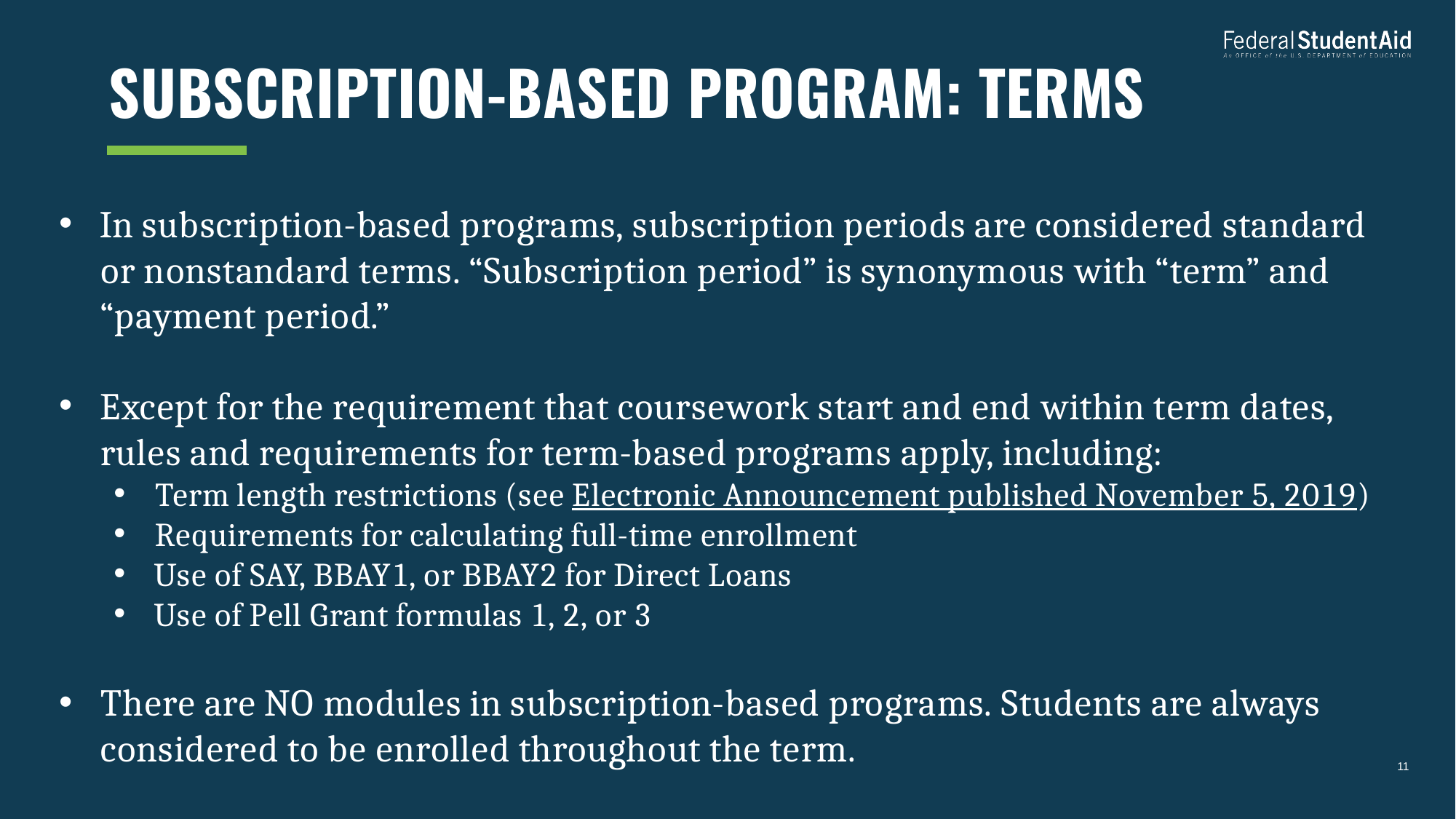

# Subscription-based program: terms
In subscription-based programs, subscription periods are considered standard or nonstandard terms. “Subscription period” is synonymous with “term” and “payment period.”

Except for the requirement that coursework start and end within term dates, rules and requirements for term-based programs apply, including:
Term length restrictions (see Electronic Announcement published November 5, 2019)
Requirements for calculating full-time enrollment
Use of SAY, BBAY1, or BBAY2 for Direct Loans
Use of Pell Grant formulas 1, 2, or 3

There are NO modules in subscription-based programs. Students are always considered to be enrolled throughout the term.
11